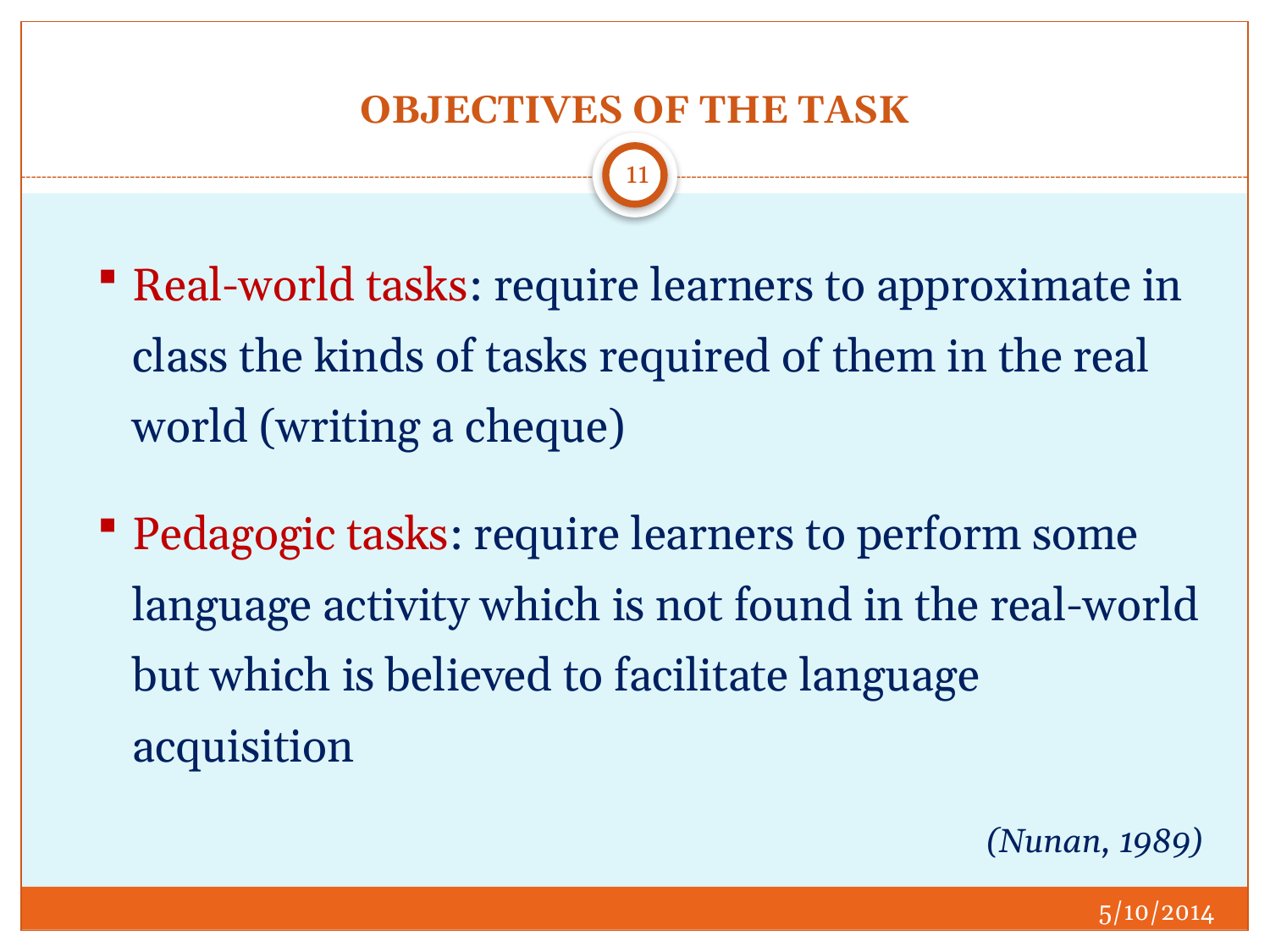

# OBJECTIVES OF THE TASK
11
Real-world tasks: require learners to approximate in class the kinds of tasks required of them in the real world (writing a cheque)
Pedagogic tasks: require learners to perform some language activity which is not found in the real-world but which is believed to facilitate language acquisition
(Nunan, 1989)
5/10/2014